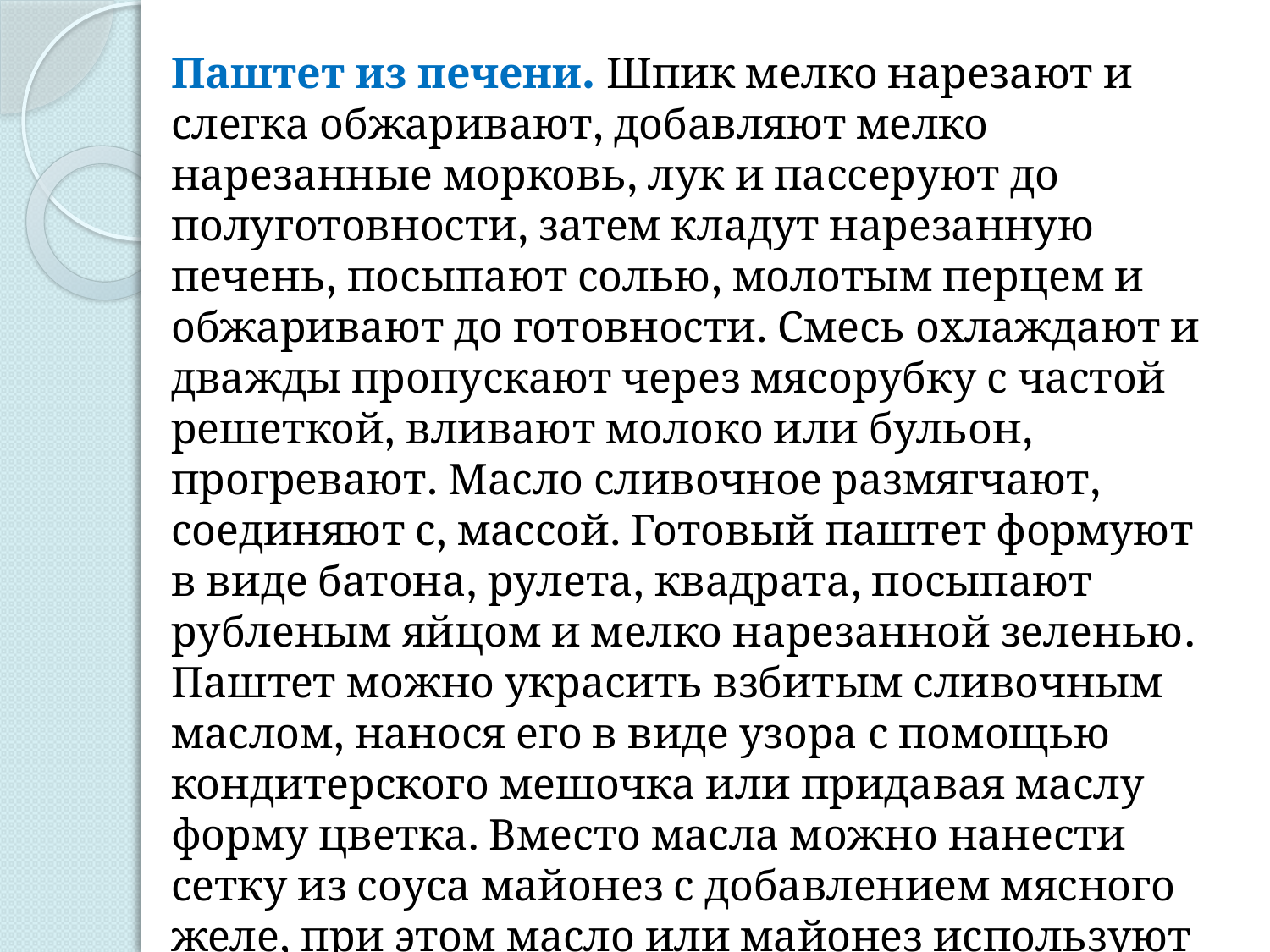

Паштет из печени. Шпик мелко нарезают и слегка обжаривают, добавляют мелко нарезанные морковь, лук и пассеруют до полуготовности, затем кладут нарезанную печень, посыпают солью, молотым перцем и обжаривают до готовности. Смесь охлаждают и дважды пропускают через мясорубку с частой решеткой, вливают молоко или бульон, прогревают. Масло сливочное размягчают, соединяют с, массой. Готовый паштет формуют в виде батона, рулета, квадрата, посыпают рубленым яйцом и мелко нарезанной зеленью. Паштет можно украсить взбитым сливочным маслом, нанося его в виде узора с помощью кондитерского мешочка или придавая маслу форму цветка. Вместо масла можно нанести сетку из соуса майонез с добавлением мясного желе, при этом масло или майонез используют вместо яйца.